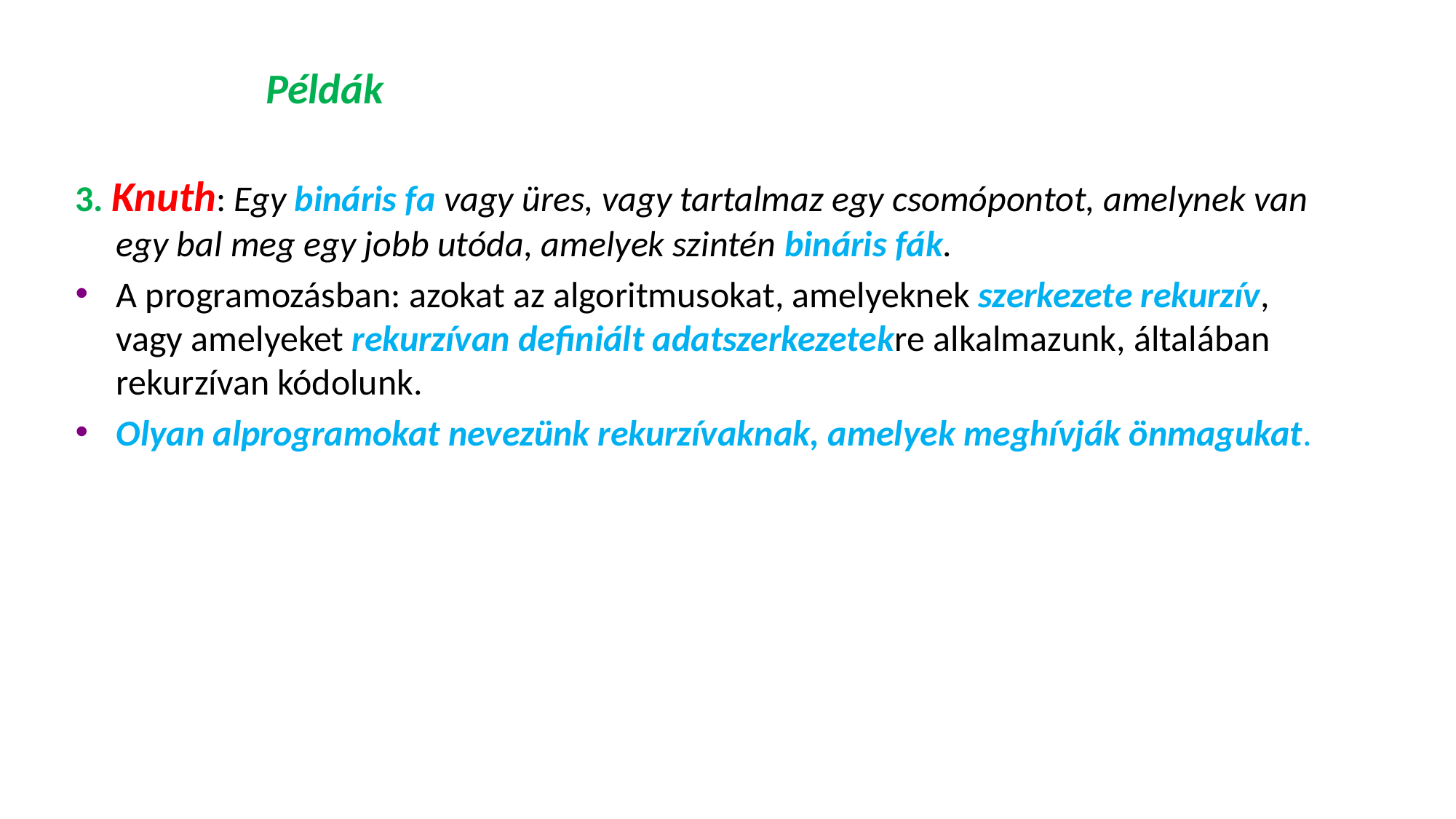

# Példák
3. Knuth: Egy bináris fa vagy üres, vagy tartalmaz egy csomópontot, amelynek van egy bal meg egy jobb utóda, amelyek szintén bináris fák.
A programozásban: azokat az algoritmusokat, amelyeknek szerkezete rekurzív, vagy amelyeket rekurzívan definiált adatszerkezetekre alkalmazunk, általában rekurzívan kódolunk.
Olyan alprogramokat nevezünk rekurzívaknak, amelyek meghívják önmagukat.